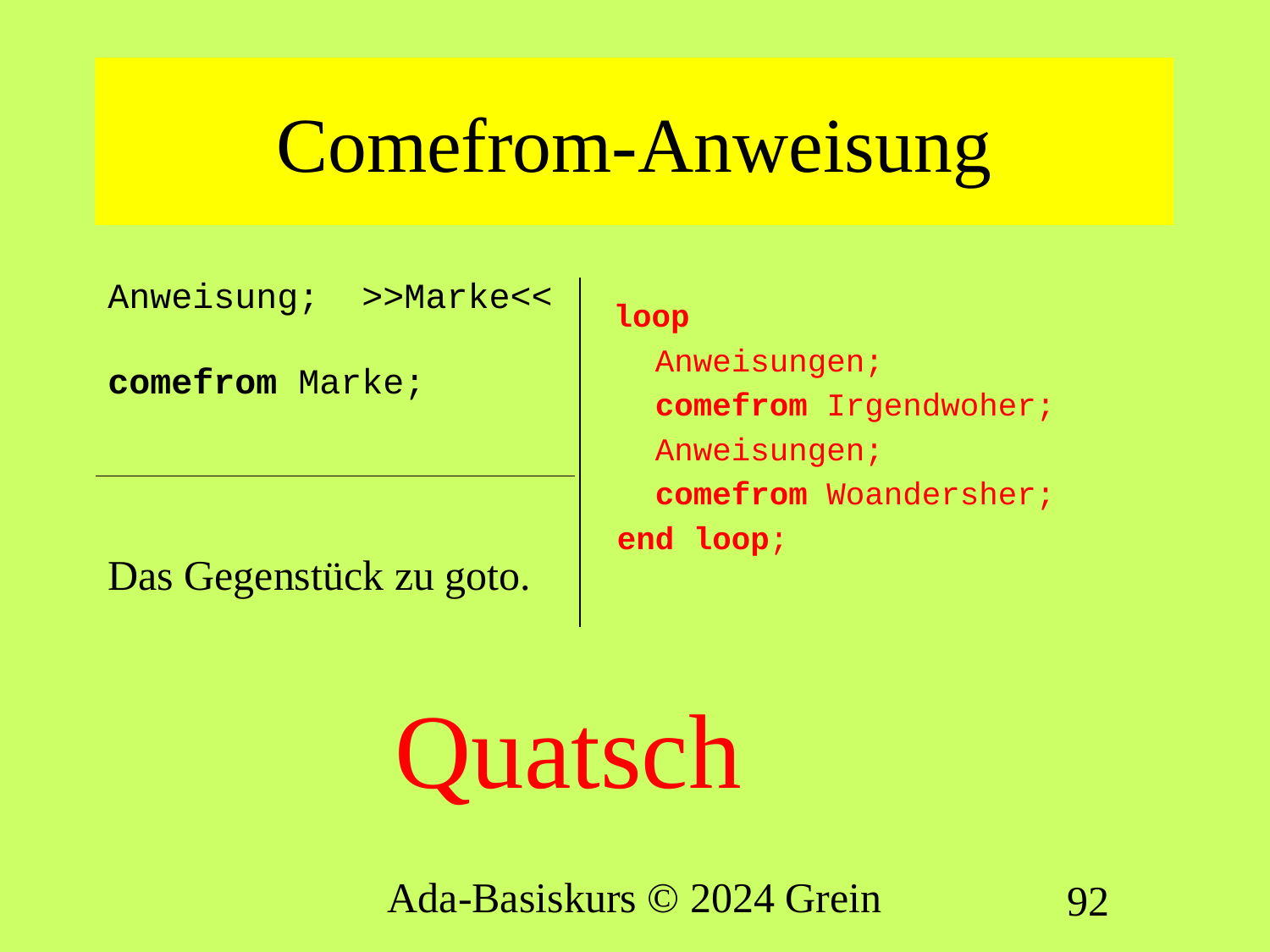

Comefrom-Anweisung
Anweisung;  >>Marke<<

comefrom Marke;

Das Gegenstück zu goto.

loop
  Anweisungen;
  comefrom Irgendwoher;
  Anweisungen;
  comefrom Woandersher;
end loop;
Quatsch
Ada-Basiskurs © 2024 Grein
92